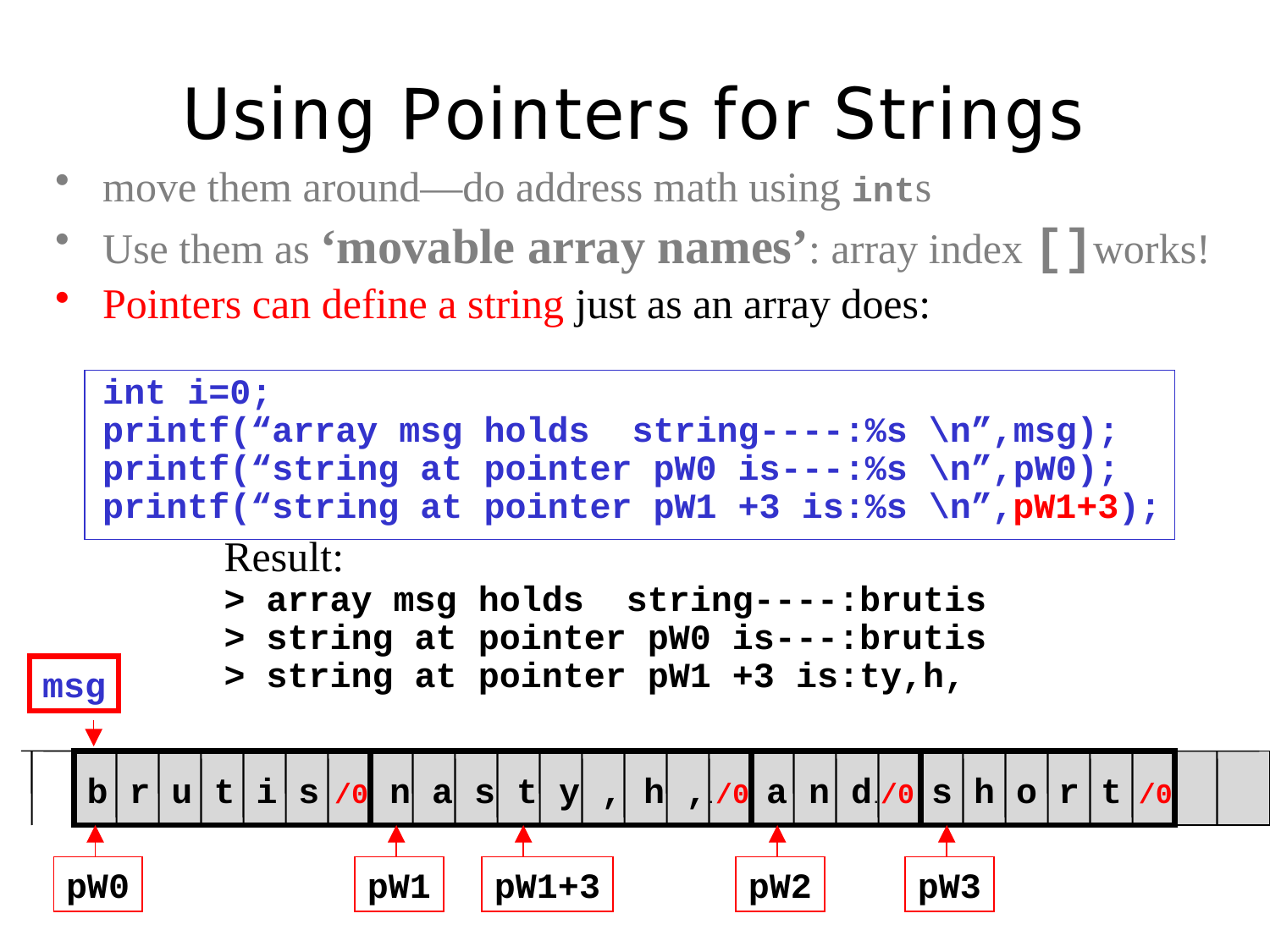

# Using Pointers for Strings
move them around—do address math using ints
Use them as ‘movable array names’: array index []works!
Pointers can define a string just as an array does:
int i=0;
printf(“array msg holds  string----:%s \n”,msg);
printf(“string at pointer pW0 is---:%s \n”,pW0);
printf(“string at pointer pW1 +3 is:%s \n”,pW1+3);

Result:
> array msg holds  string----:brutis
> string at pointer pW0 is---:brutis
> string at pointer pW1 +3 is:ty,h,
msg

b r u t i s /0 n a s t y , h ,./0 a n d./0 s h o r t  /0

pW0

pW1

pW1+3

pW2

pW3